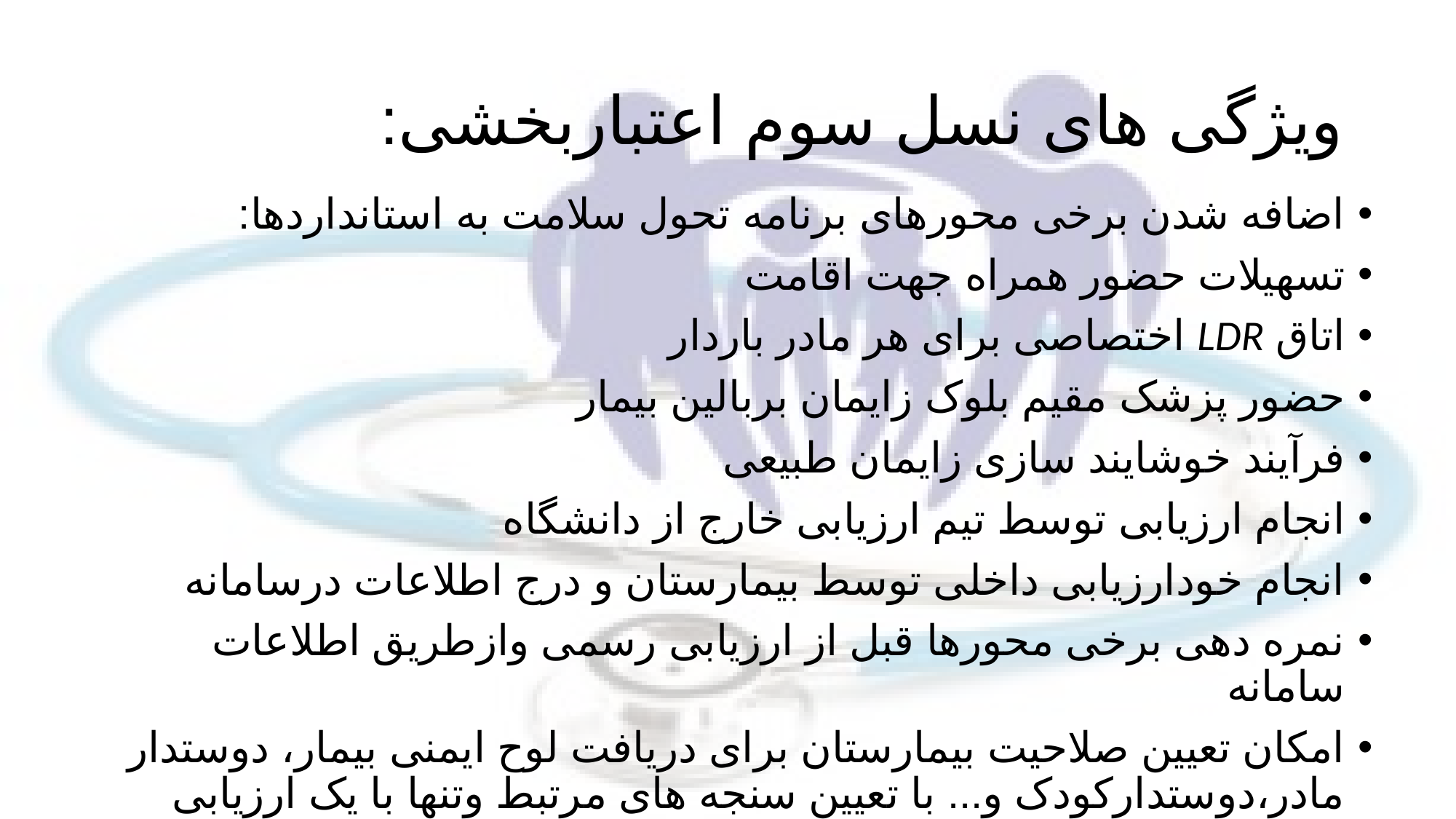

# ویژگی های نسل سوم اعتباربخشی:
اضافه شدن برخی محورهای برنامه تحول سلامت به استانداردها:
تسهیلات حضور همراه جهت اقامت
اتاق LDR اختصاصی برای هر مادر باردار
حضور پزشک مقیم بلوک زایمان بربالین بیمار
فرآیند خوشایند سازی زایمان طبیعی
انجام ارزیابی توسط تیم ارزیابی خارج از دانشگاه
انجام خودارزیابی داخلی توسط بیمارستان و درج اطلاعات درسامانه
نمره دهی برخی محورها قبل از ارزیابی رسمی وازطریق اطلاعات سامانه
امکان تعیین صلاحیت بیمارستان برای دریافت لوح ایمنی بیمار، دوستدار مادر،دوستدارکودک و... با تعیین سنجه های مرتبط وتنها با یک ارزیابی